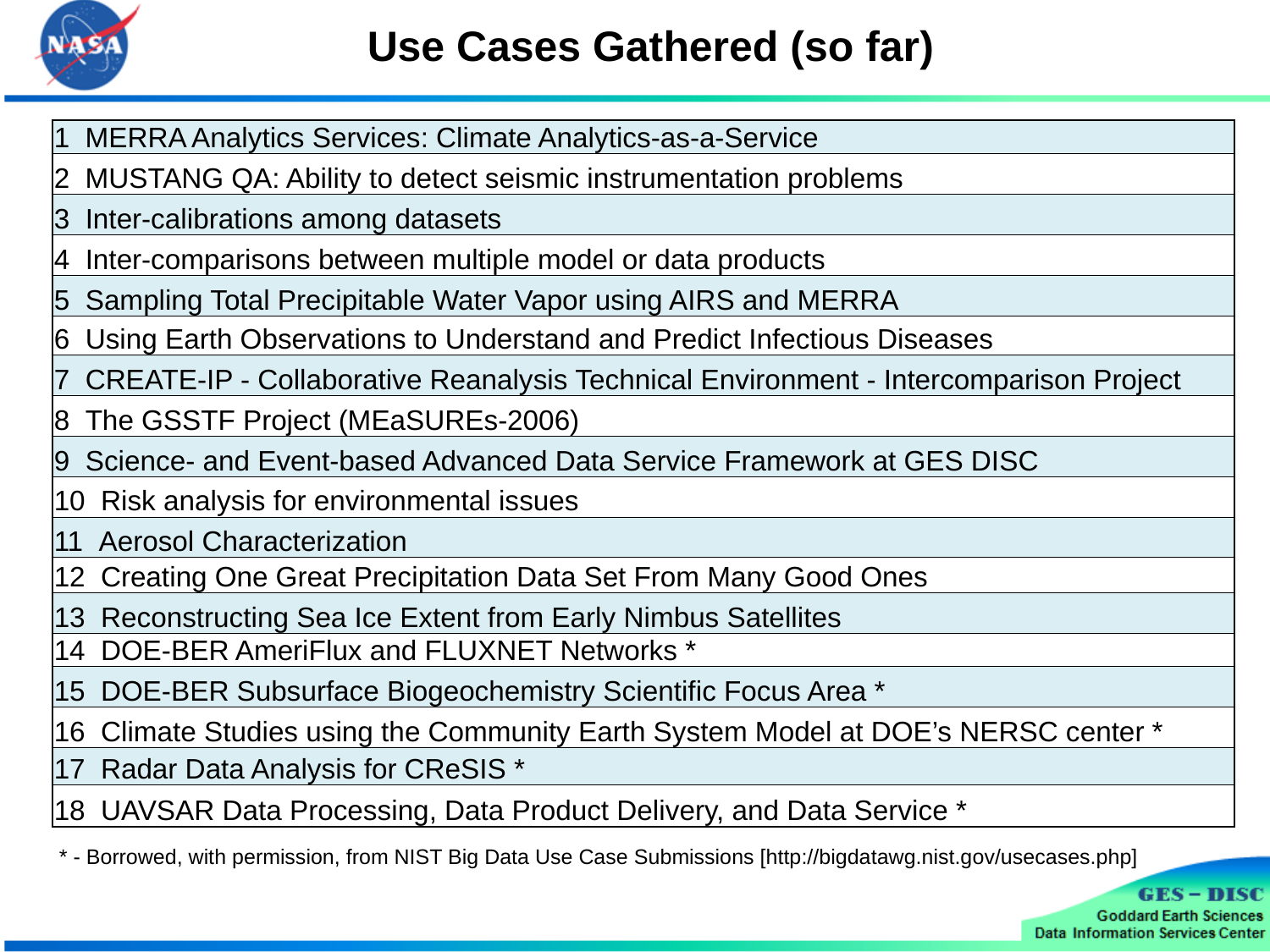

# Use Cases Gathered (so far)
| 1 MERRA Analytics Services: Climate Analytics-as-a-Service |
| --- |
| 2 MUSTANG QA: Ability to detect seismic instrumentation problems |
| 3  Inter-calibrations among datasets |
| 4  Inter-comparisons between multiple model or data products |
| 5  Sampling Total Precipitable Water Vapor using AIRS and MERRA |
| 6  Using Earth Observations to Understand and Predict Infectious Diseases |
| 7  CREATE-IP - Collaborative Reanalysis Technical Environment - Intercomparison Project |
| 8  The GSSTF Project (MEaSUREs-2006) |
| 9  Science- and Event-based Advanced Data Service Framework at GES DISC |
| 10  Risk analysis for environmental issues |
| 11  Aerosol Characterization |
| 12  Creating One Great Precipitation Data Set From Many Good Ones |
| 13  Reconstructing Sea Ice Extent from Early Nimbus Satellites |
| 14  DOE-BER AmeriFlux and FLUXNET Networks \* |
| 15  DOE-BER Subsurface Biogeochemistry Scientific Focus Area \* |
| 16  Climate Studies using the Community Earth System Model at DOE’s NERSC center \* |
| 17  Radar Data Analysis for CReSIS \* |
| 18  UAVSAR Data Processing, Data Product Delivery, and Data Service \* |
* - Borrowed, with permission, from NIST Big Data Use Case Submissions [http://bigdatawg.nist.gov/usecases.php]